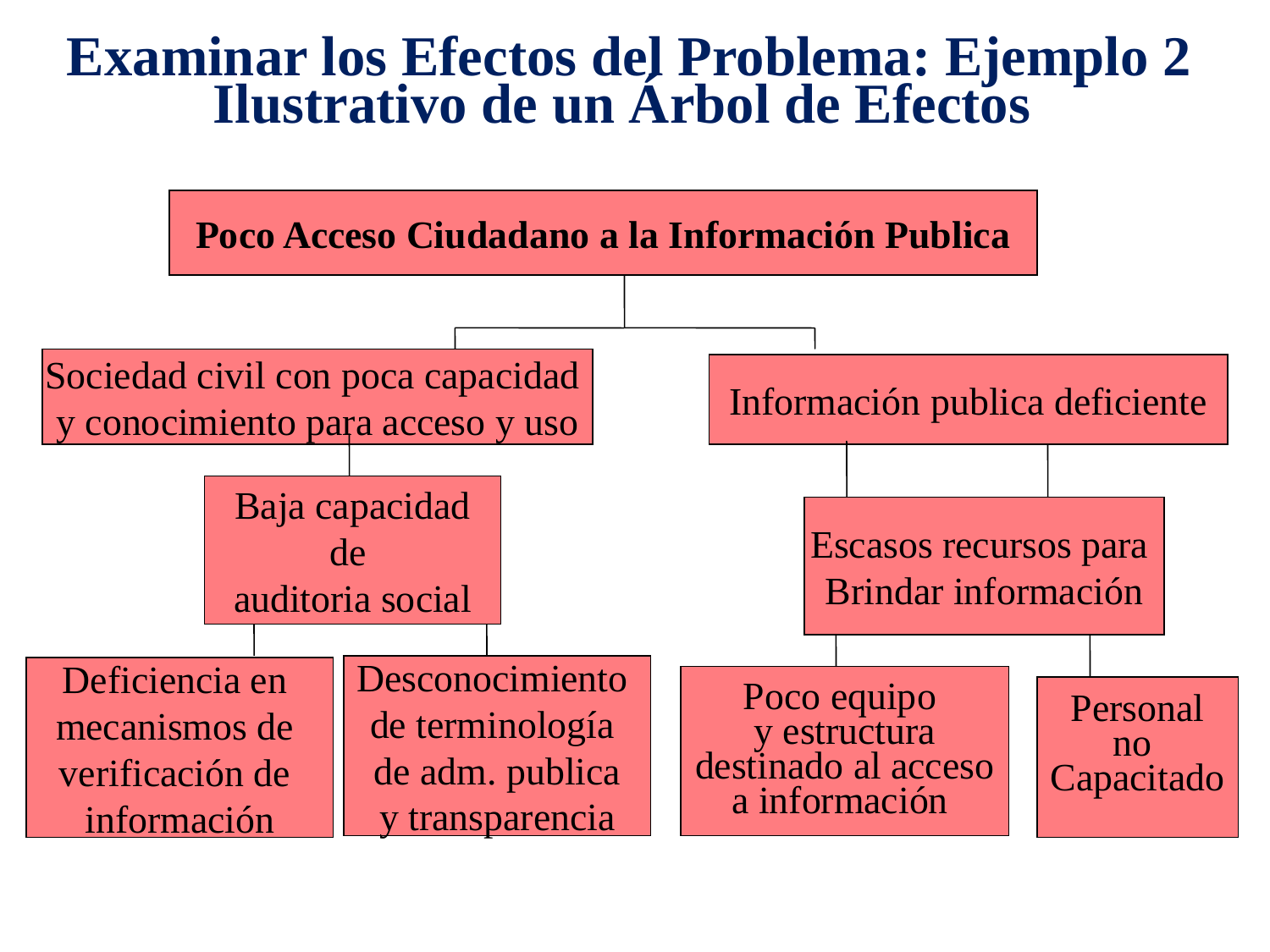

Examinar los Efectos del Problema: Ejemplo 2 Ilustrativo de un Árbol de Efectos
Poco Acceso Ciudadano a la Información Publica

Sociedad civil con poca capacidad
y conocimiento para acceso y uso
Información publica deficiente

Baja capacidad
de
auditoria social
Escasos recursos para
Brindar información

Desconocimiento
de terminología
de adm. publica
y transparencia
Deficiencia en
mecanismos de
verificación de
información
Poco equipo
y estructura
destinado al acceso
a información

Personal
no
Capacitado